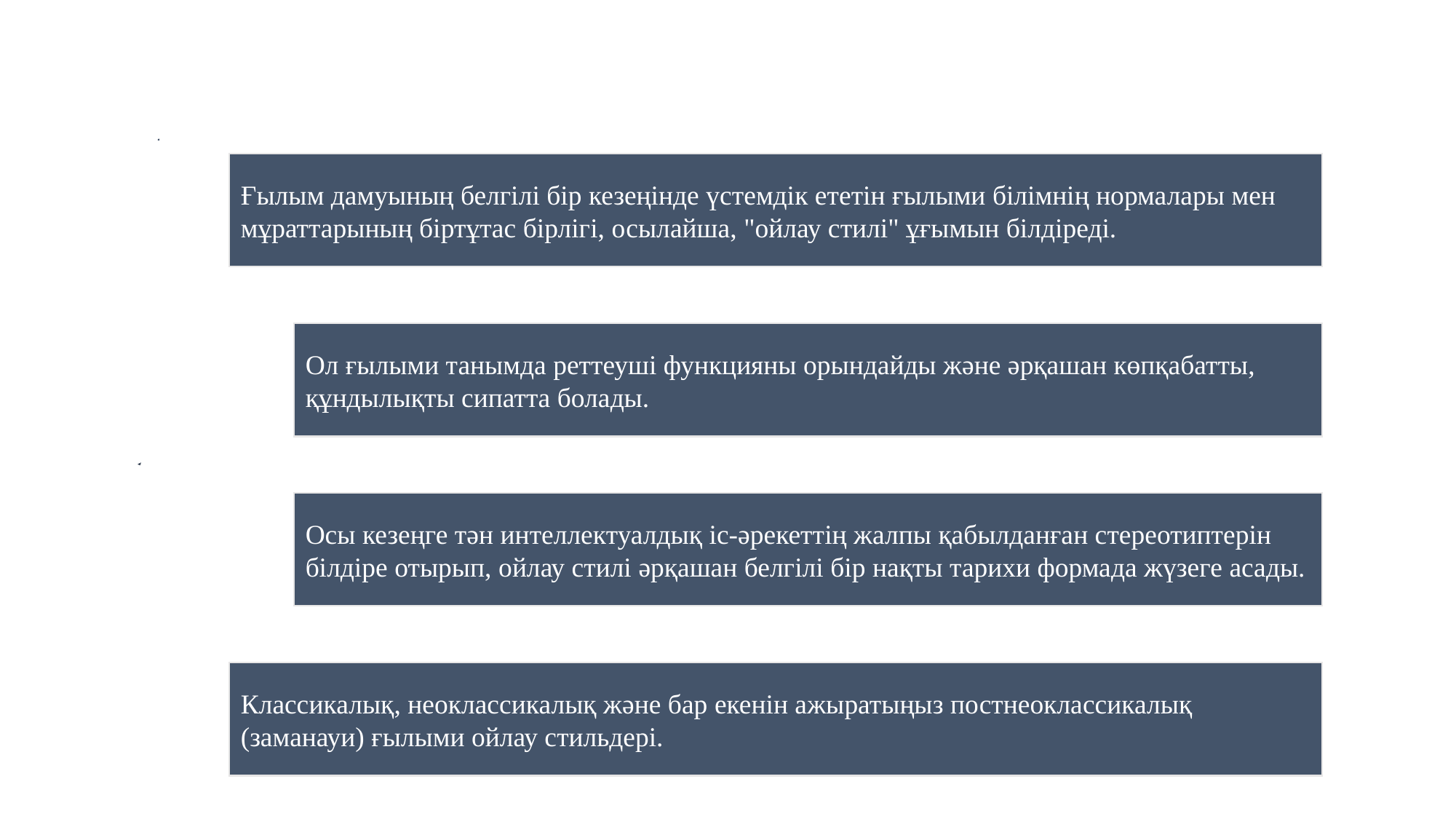

Ғылым дамуының белгілі бір кезеңінде үстемдік ететін ғылыми білімнің нормалары мен мұраттарының біртұтас бірлігі, осылайша, "ойлау стилі" ұғымын білдіреді.
Ол ғылыми танымда реттеуші функцияны орындайды және әрқашан көпқабатты, құндылықты сипатта болады.
Осы кезеңге тән интеллектуалдық іс-әрекеттің жалпы қабылданған стереотиптерін білдіре отырып, ойлау стилі әрқашан белгілі бір нақты тарихи формада жүзеге асады.
Классикалық, неоклассикалық және бар екенін ажыратыңыз постнеоклассикалық (заманауи) ғылыми ойлау стильдері.